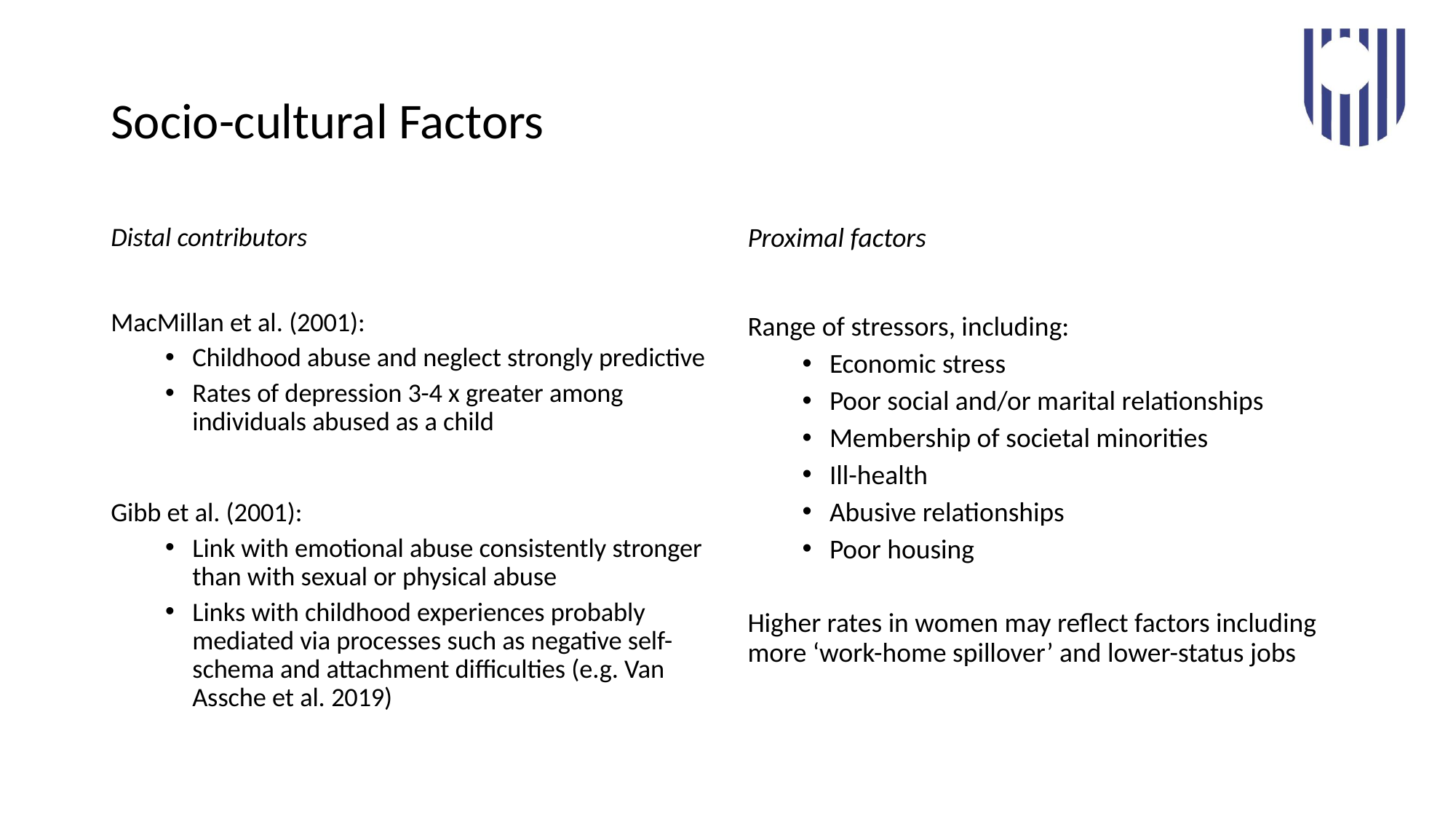

# Socio-cultural Factors
Distal contributors

MacMillan et al. (2001):
Childhood abuse and neglect strongly predictive
Rates of depression 3-4 x greater among individuals abused as a child

Gibb et al. (2001):
Link with emotional abuse consistently stronger than with sexual or physical abuse
Links with childhood experiences probably mediated via processes such as negative self-schema and attachment difficulties (e.g. Van Assche et al. 2019)

Proximal factors

Range of stressors, including:
Economic stress
Poor social and/or marital relationships
Membership of societal minorities
Ill-health
Abusive relationships
Poor housing

Higher rates in women may reflect factors including more ‘work-home spillover’ and lower-status jobs